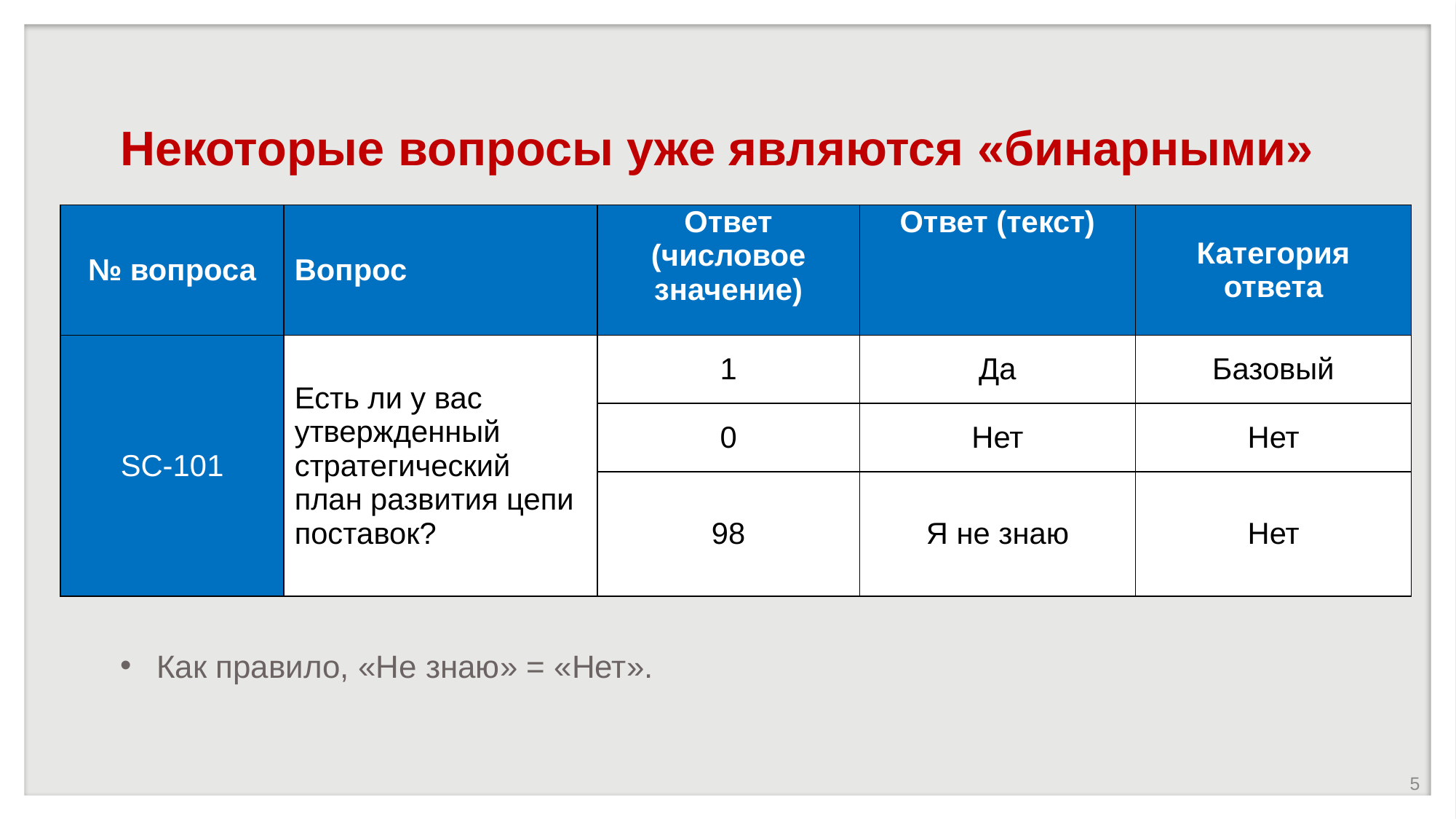

# Некоторые вопросы уже являются «бинарными»
| № вопроса | Вопрос | Ответ (числовое значение) | Ответ (текст) | Категория ответа |
| --- | --- | --- | --- | --- |
| SC-101 | Есть ли у вас утвержденный стратегический план развития цепи поставок? | 1 | Да | Базовый |
|  |  | 0 | Нет | Нет |
|  |  | 98 | Я не знаю | Нет |

Как правило, «Не знаю» = «Нет».
5